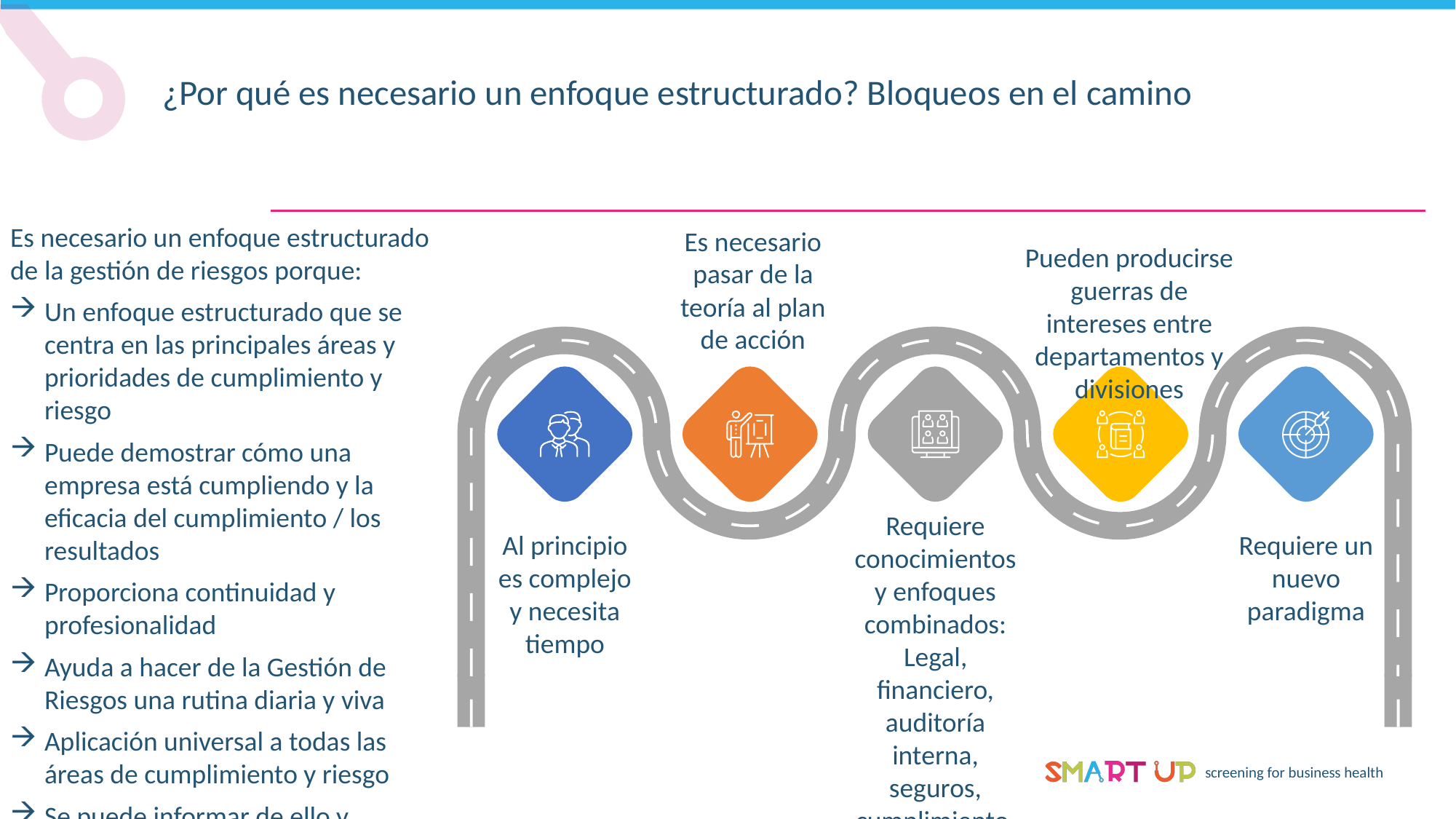

¿Por qué es necesario un enfoque estructurado? Bloqueos en el camino
Es necesario un enfoque estructurado de la gestión de riesgos porque:
Un enfoque estructurado que se centra en las principales áreas y prioridades de cumplimiento y riesgo
Puede demostrar cómo una empresa está cumpliendo y la eficacia del cumplimiento / los resultados
Proporciona continuidad y profesionalidad
Ayuda a hacer de la Gestión de Riesgos una rutina diaria y viva
Aplicación universal a todas las áreas de cumplimiento y riesgo
Se puede informar de ello y proporciona comodidad/garantía a las partes interesadas

Es necesario pasar de la teoría al plan de acción
Pueden producirse guerras de intereses entre departamentos y divisiones

Requiere conocimientos y enfoques combinados: Legal, financiero, auditoría interna, seguros, cumplimiento, etc.
Al principio es complejo y necesita tiempo
Requiere un nuevo paradigma